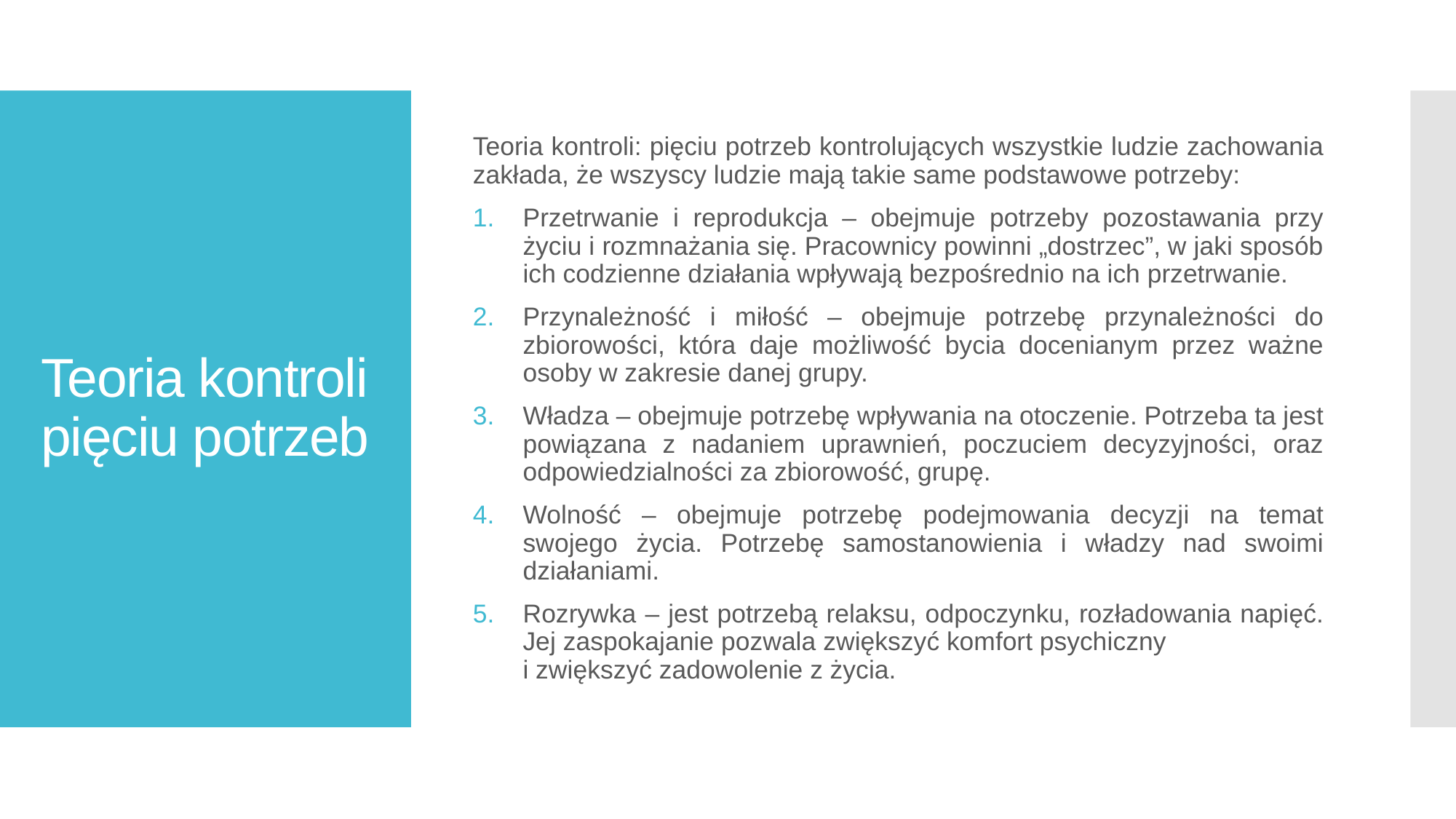

Teoria kontroli: pięciu potrzeb kontrolujących wszystkie ludzie zachowania zakłada, że wszyscy ludzie mają takie same podstawowe potrzeby:
Przetrwanie i reprodukcja – obejmuje potrzeby pozostawania przy życiu i rozmnażania się. Pracownicy powinni „dostrzec”, w jaki sposób ich codzienne działania wpływają bezpośrednio na ich przetrwanie.
Przynależność i miłość – obejmuje potrzebę przynależności do zbiorowości, która daje możliwość bycia docenianym przez ważne osoby w zakresie danej grupy.
Władza – obejmuje potrzebę wpływania na otoczenie. Potrzeba ta jest powiązana z nadaniem uprawnień, poczuciem decyzyjności, oraz odpowiedzialności za zbiorowość, grupę.
Wolność – obejmuje potrzebę podejmowania decyzji na temat swojego życia. Potrzebę samostanowienia i władzy nad swoimi działaniami.
Rozrywka – jest potrzebą relaksu, odpoczynku, rozładowania napięć. Jej zaspokajanie pozwala zwiększyć komfort psychiczny                       i zwiększyć zadowolenie z życia.
# Teoria kontroli pięciu potrzeb